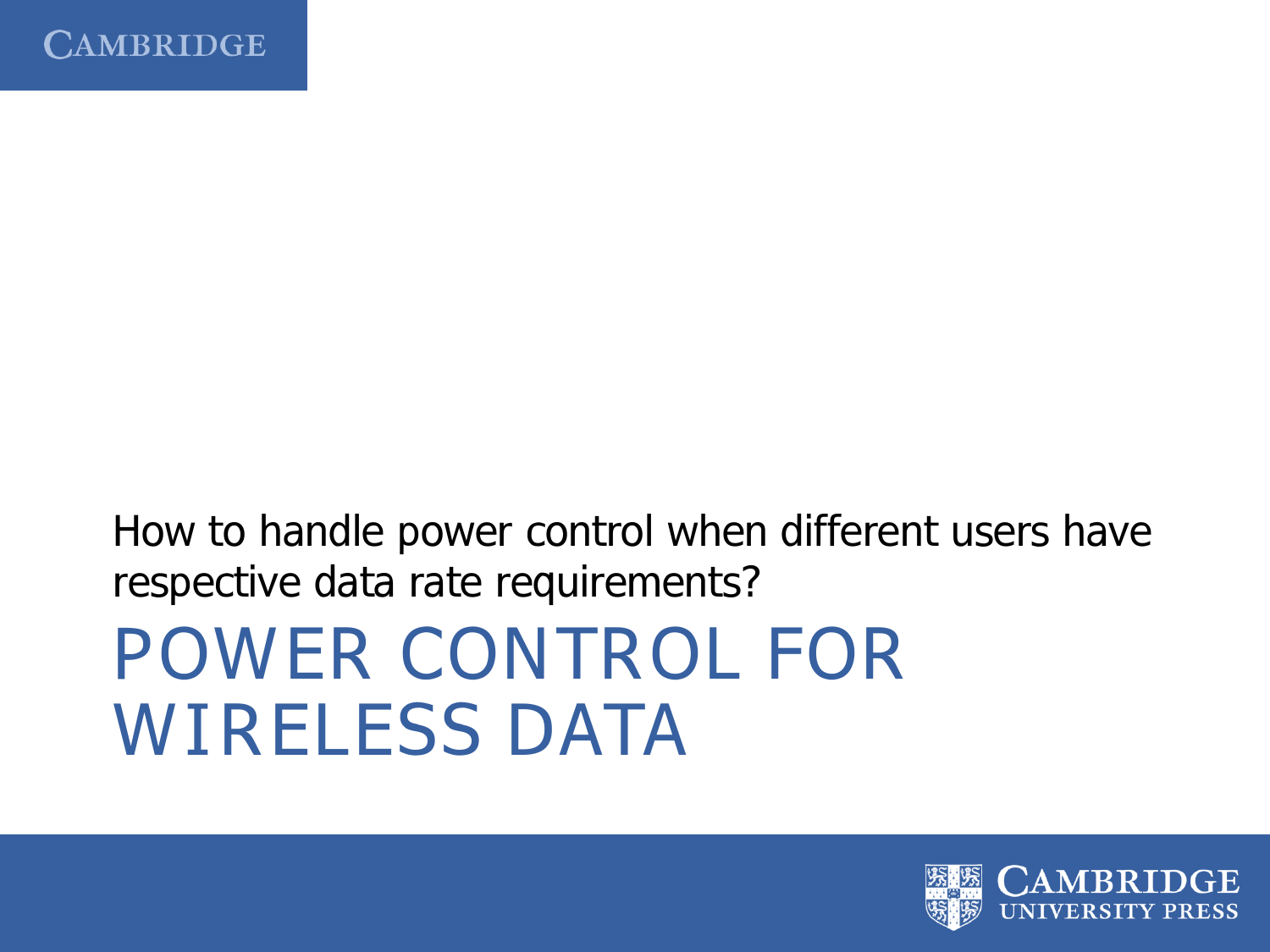

How to handle power control when different users have respective data rate requirements?
# Power Control for Wireless Data